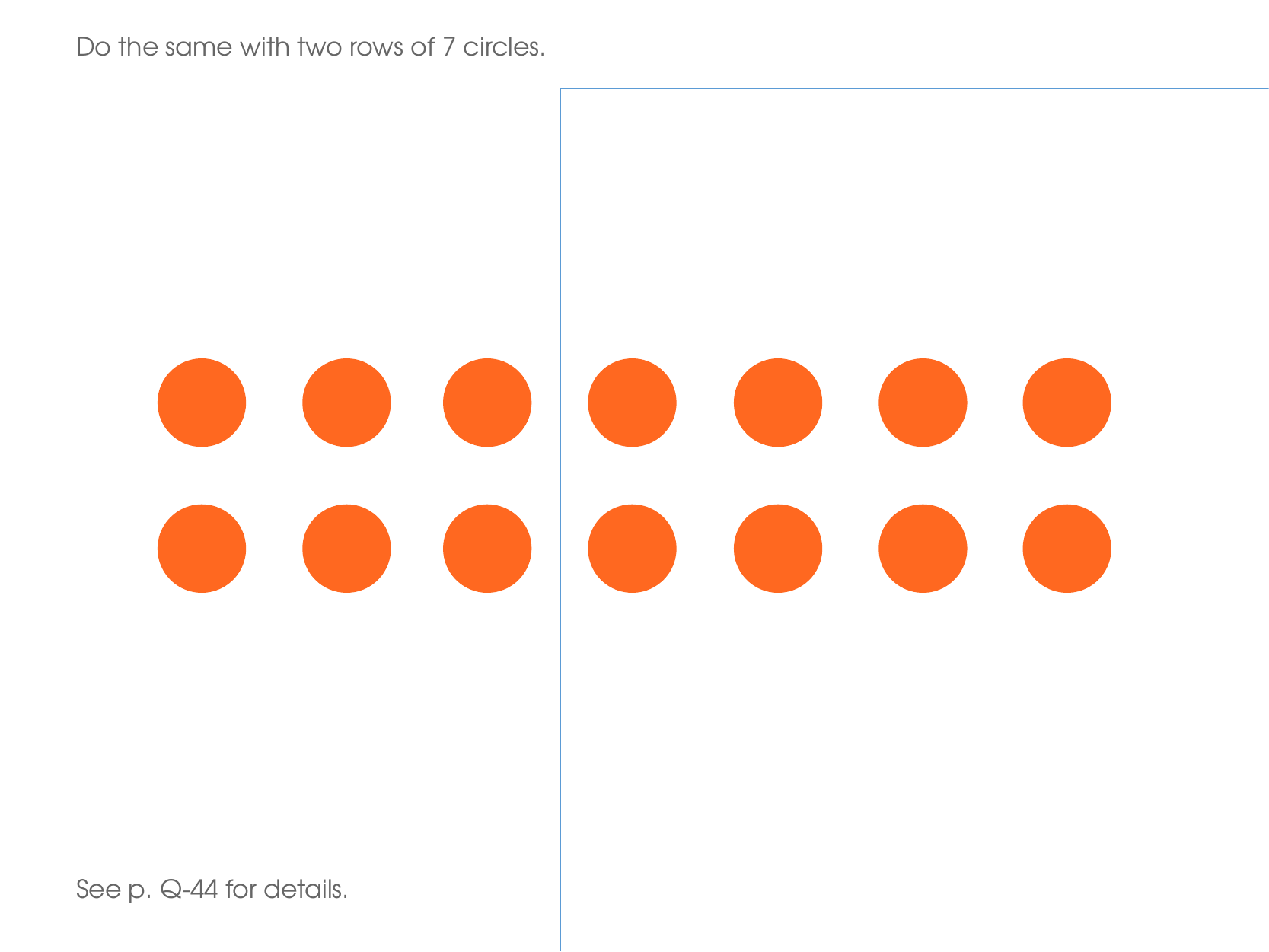

Do the same with two rows of 7 circles.

See p. Q-44 for details.